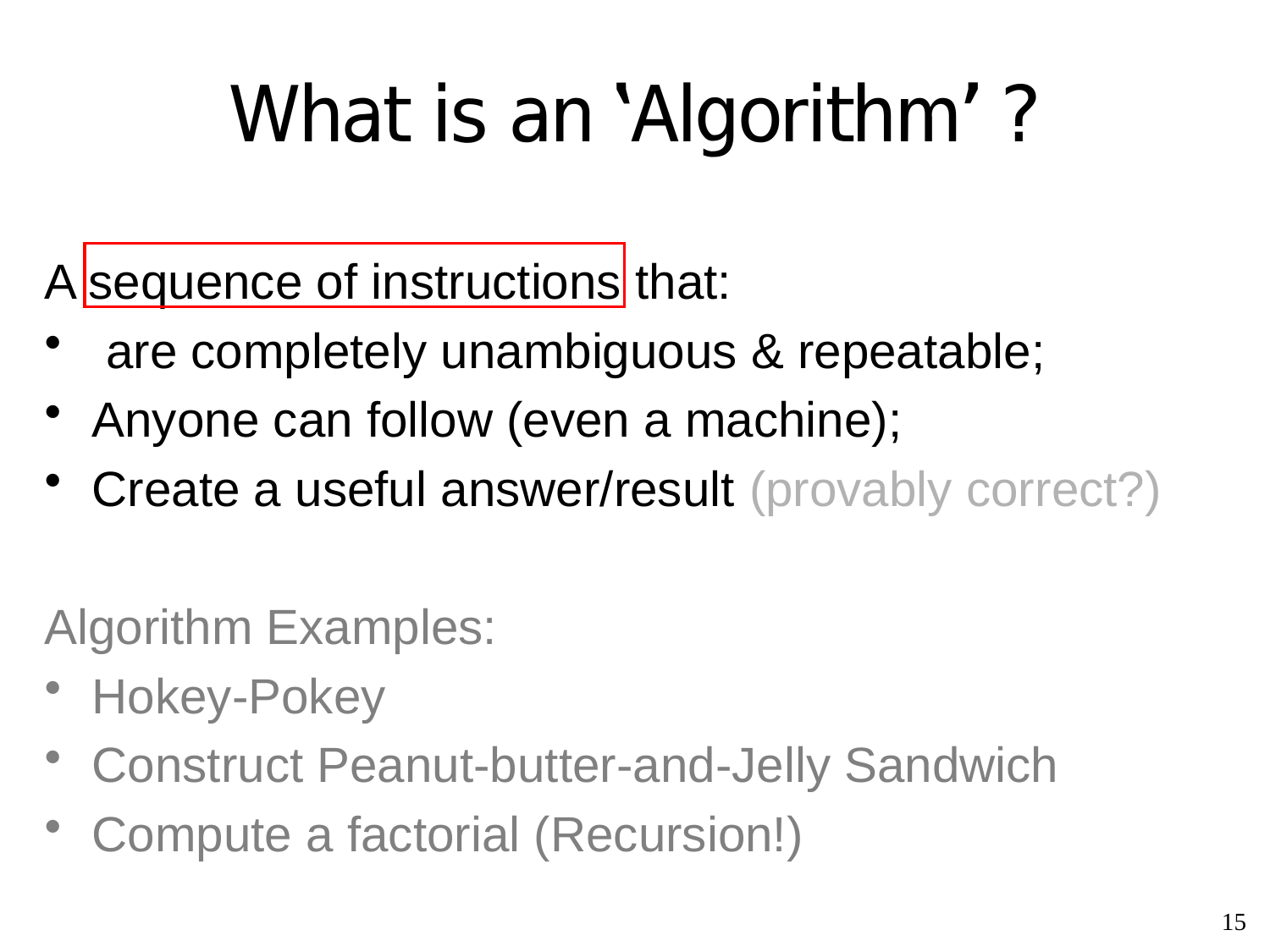

# What is an ‘Algorithm’ ?
A sequence of instructions that:
 are completely unambiguous & repeatable;
Anyone can follow (even a machine);
Create a useful answer/result (provably correct?)

Algorithm Examples:
Hokey-Pokey
Construct Peanut-butter-and-Jelly Sandwich
Compute a factorial (Recursion!)

15